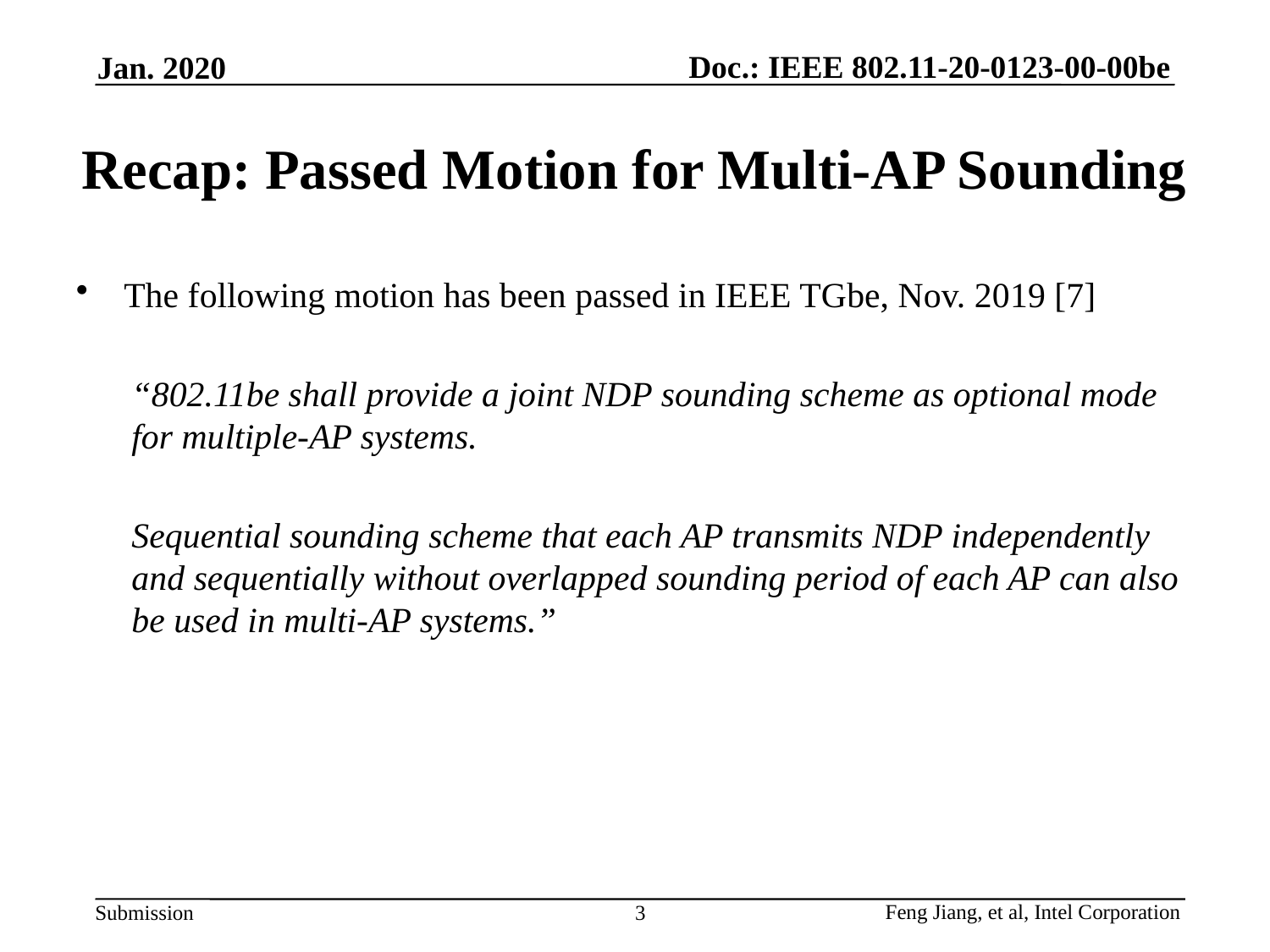

Jan. 2020
# Recap: Passed Motion for Multi-AP Sounding
The following motion has been passed in IEEE TGbe, Nov. 2019 [7]

“802.11be shall provide a joint NDP sounding scheme as optional mode for multiple-AP systems.

Sequential sounding scheme that each AP transmits NDP independently and sequentially without overlapped sounding period of each AP can also be used in multi-AP systems.”

3